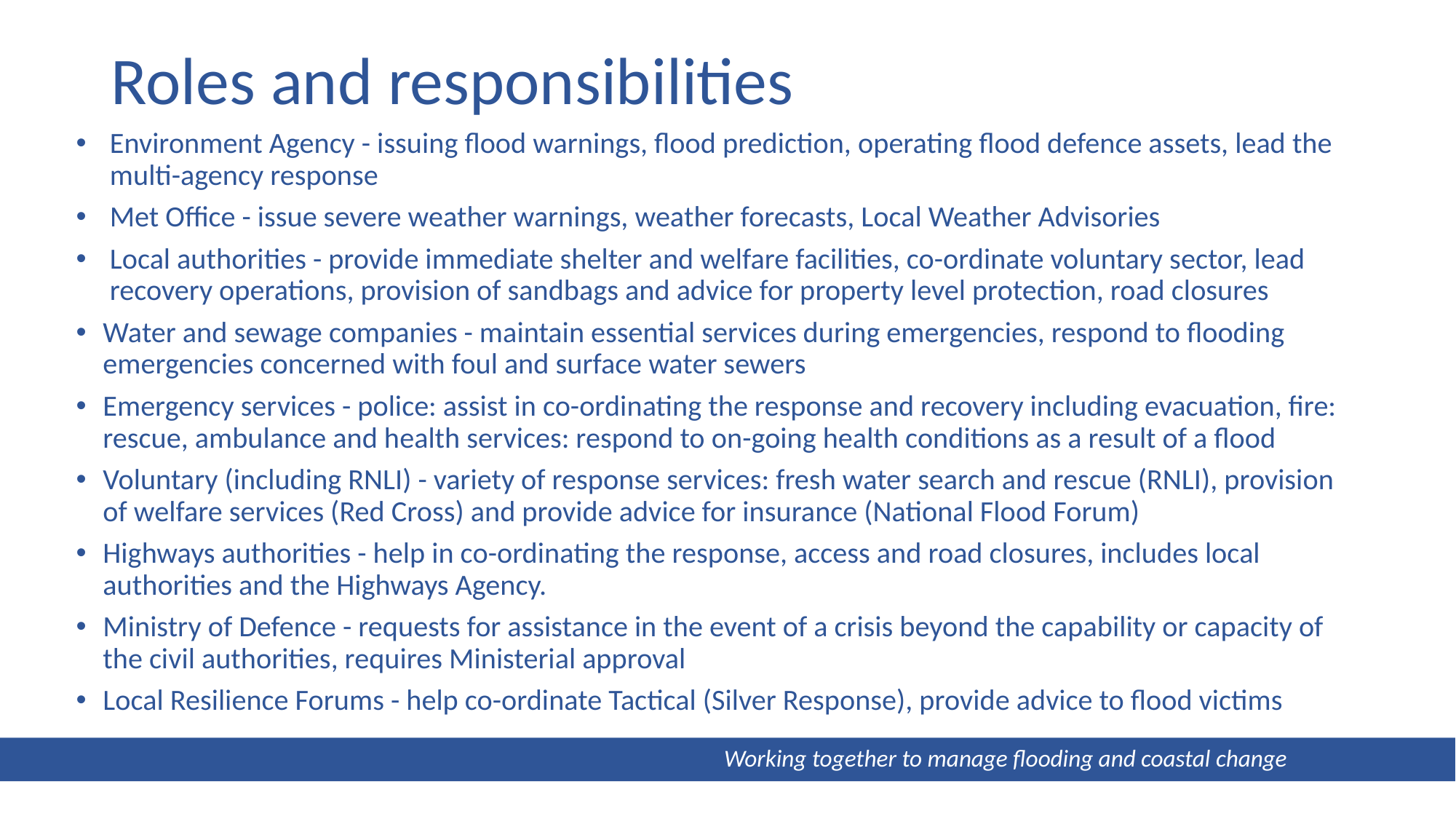

# Roles and responsibilities
Environment Agency - issuing flood warnings, flood prediction, operating flood defence assets, lead the multi-agency response
Met Office - issue severe weather warnings, weather forecasts, Local Weather Advisories
Local authorities - provide immediate shelter and welfare facilities, co-ordinate voluntary sector, lead recovery operations, provision of sandbags and advice for property level protection, road closures
Water and sewage companies - maintain essential services during emergencies, respond to flooding emergencies concerned with foul and surface water sewers
Emergency services - police: assist in co-ordinating the response and recovery including evacuation, fire: rescue, ambulance and health services: respond to on-going health conditions as a result of a flood
Voluntary (including RNLI) - variety of response services: fresh water search and rescue (RNLI), provision of welfare services (Red Cross) and provide advice for insurance (National Flood Forum)
Highways authorities - help in co-ordinating the response, access and road closures, includes local authorities and the Highways Agency.
Ministry of Defence - requests for assistance in the event of a crisis beyond the capability or capacity of the civil authorities, requires Ministerial approval
Local Resilience Forums - help co-ordinate Tactical (Silver Response), provide advice to flood victims

                                                                                                        Working together to manage flooding and coastal change